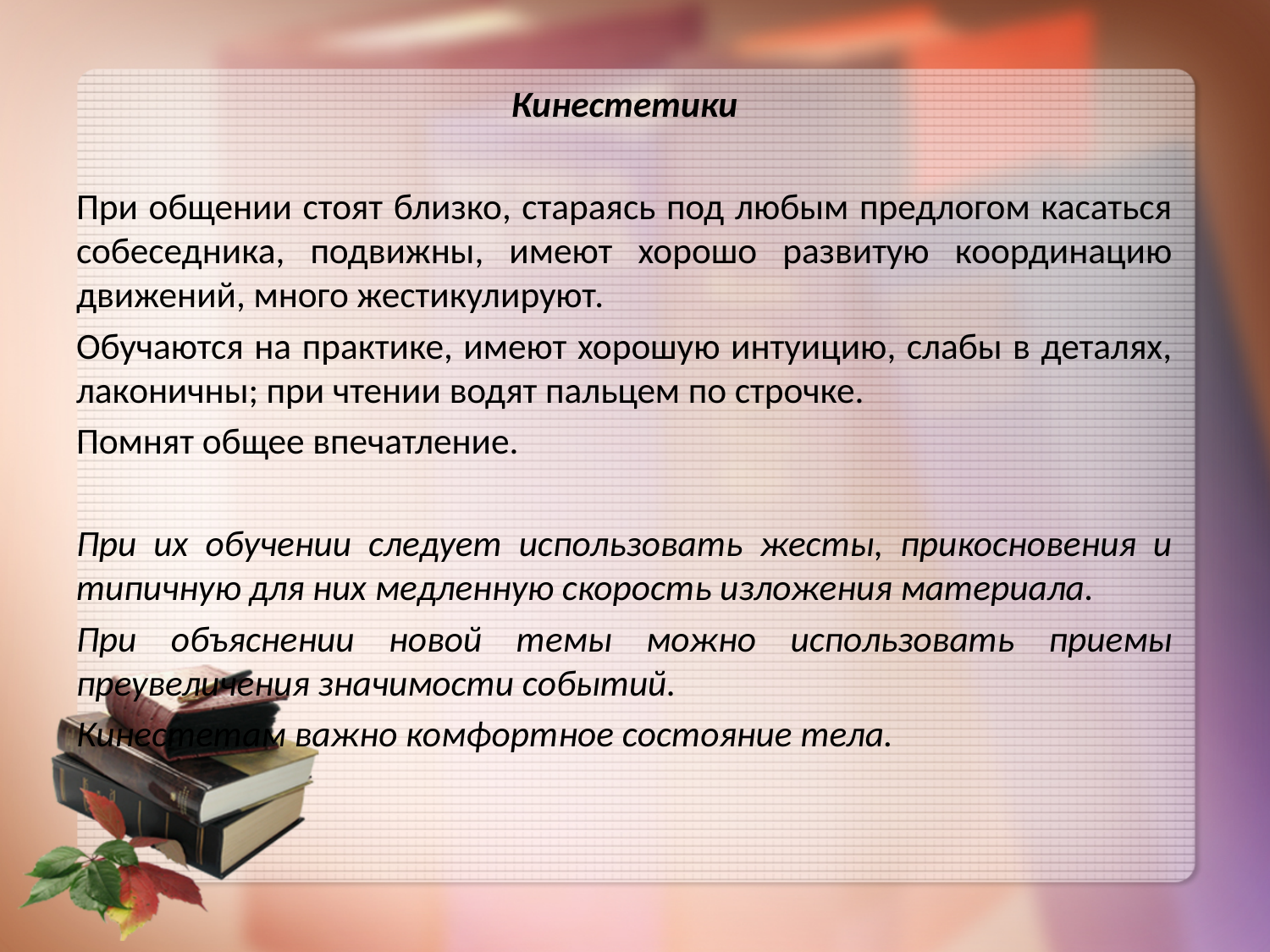

Кинестетики

При общении стоят близко, стараясь под любым предлогом касаться собеседника, подвижны, имеют хорошо развитую координацию движений, много жестикулируют.
Обучаются на практике, имеют хорошую интуицию, слабы в деталях, лаконичны; при чтении водят пальцем по строчке.
Помнят общее впечатление.

При их обучении следует использовать жесты, прикосновения и типичную для них медленную скорость изложения материала.
При объяснении новой темы можно использовать приемы преувеличения значимости событий.
Кинестетам важно комфортное состояние тела.